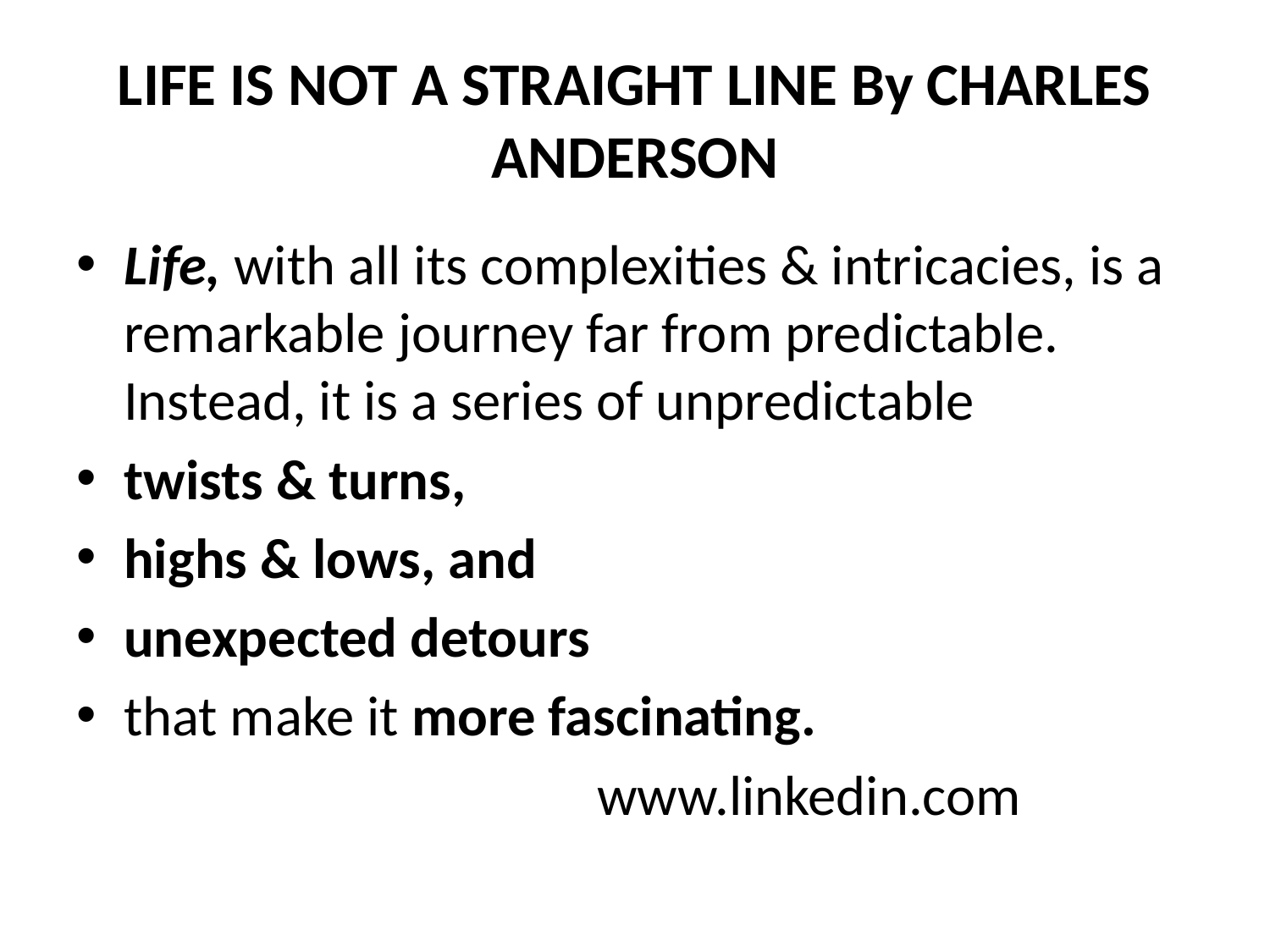

# LIFE IS NOT A STRAIGHT LINE By CHARLES ANDERSON
Life, with all its complexities & intricacies, is a remarkable journey far from predictable. Instead, it is a series of unpredictable
twists & turns,
highs & lows, and
unexpected detours
that make it more fascinating.
                                         www.linkedin.com